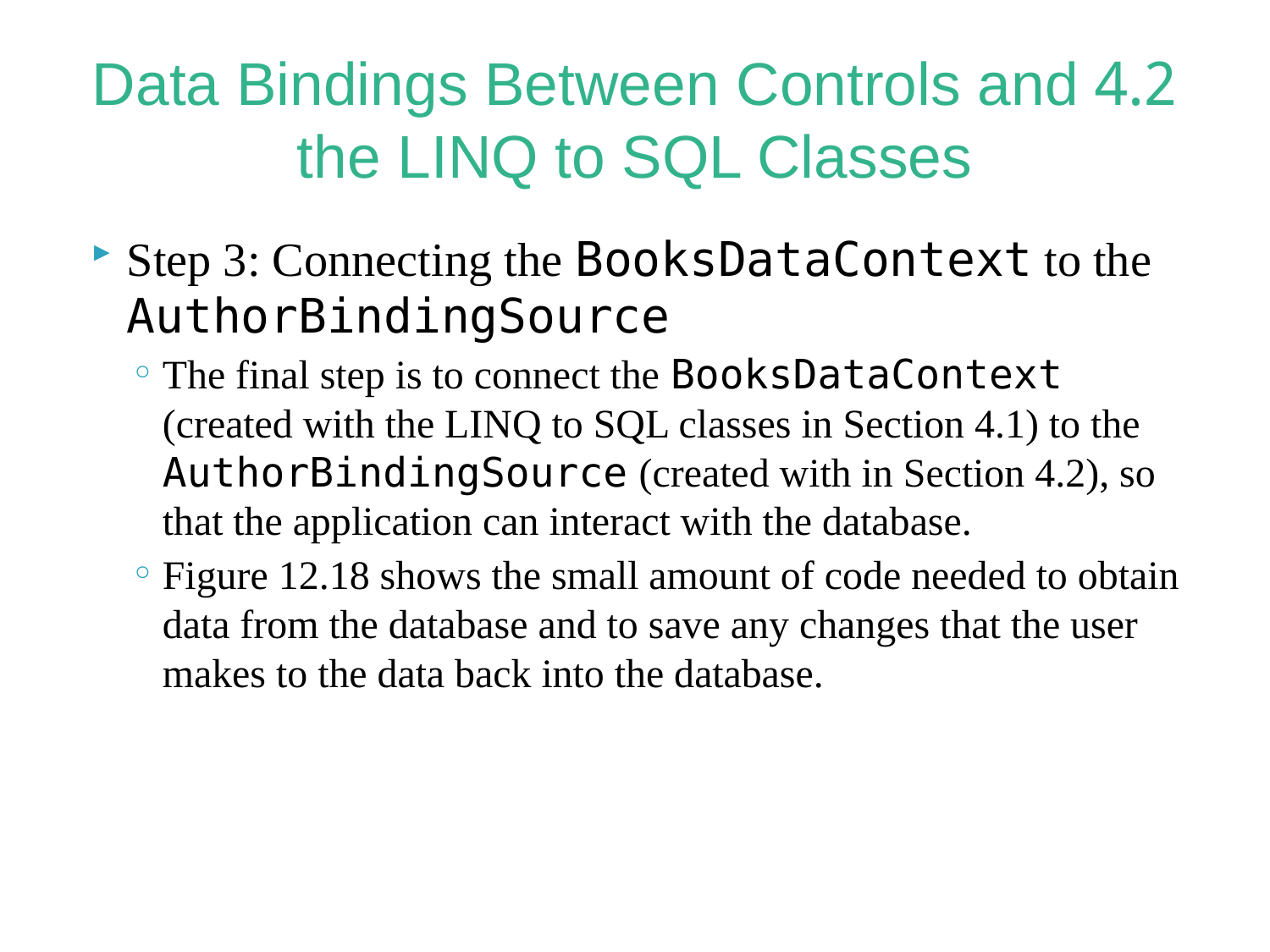

# 4.2 Data Bindings Between Controls and the LINQ to SQL Classes
Step 3: Connecting the BooksDataContext to the AuthorBindingSource
The final step is to connect the BooksDataContext (created with the LINQ to SQL classes in Section 4.1) to the AuthorBindingSource (created with in Section 4.2), so that the application can interact with the database.
Figure 12.18 shows the small amount of code needed to obtain data from the database and to save any changes that the user makes to the data back into the database.